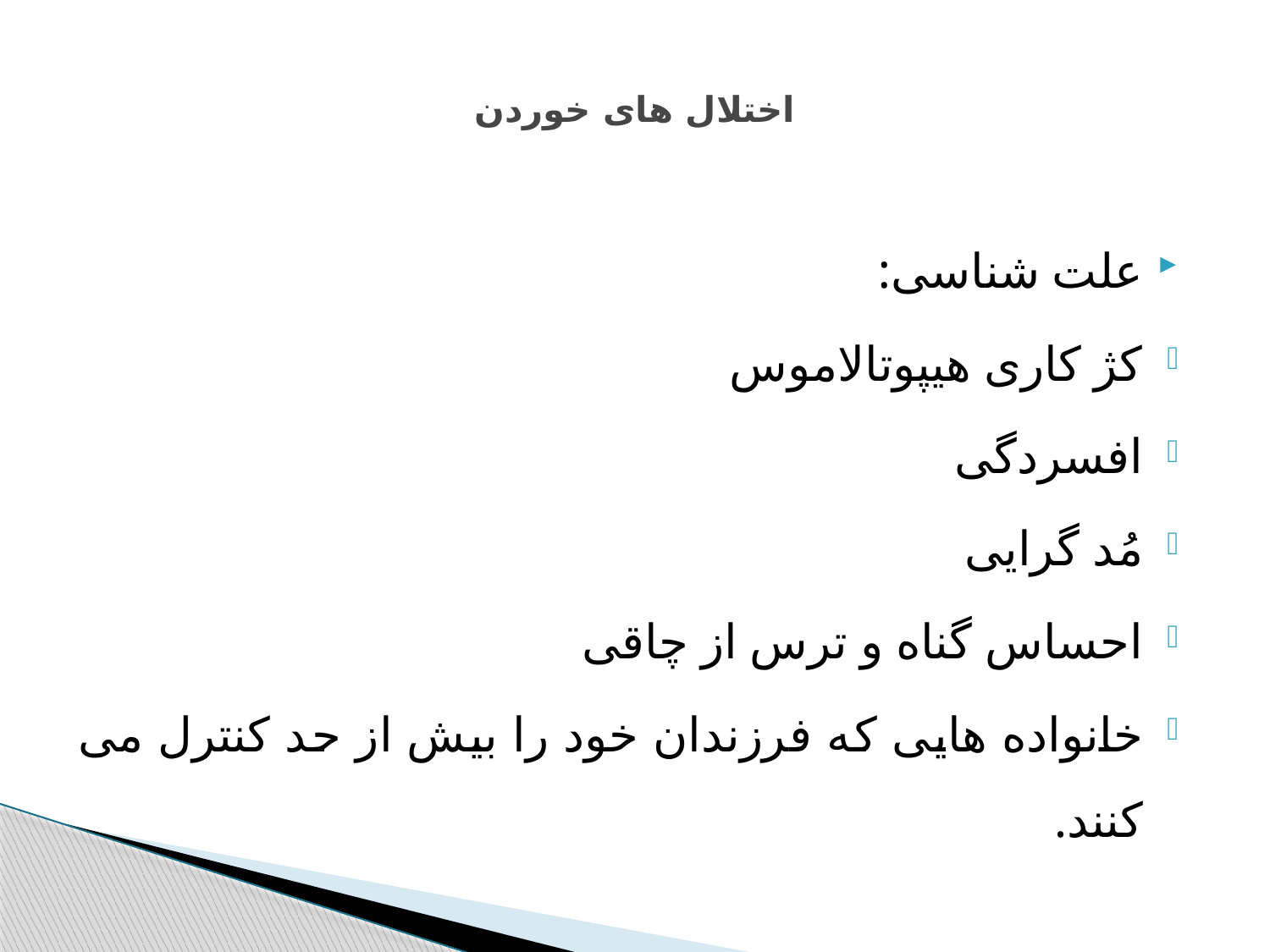

# اختلال های خوردن
علت شناسی:
کژ کاری هیپوتالاموس
افسردگی
مُد گرایی
احساس گناه و ترس از چاقی
خانواده هایی که فرزندان خود را بیش از حد کنترل می کنند.